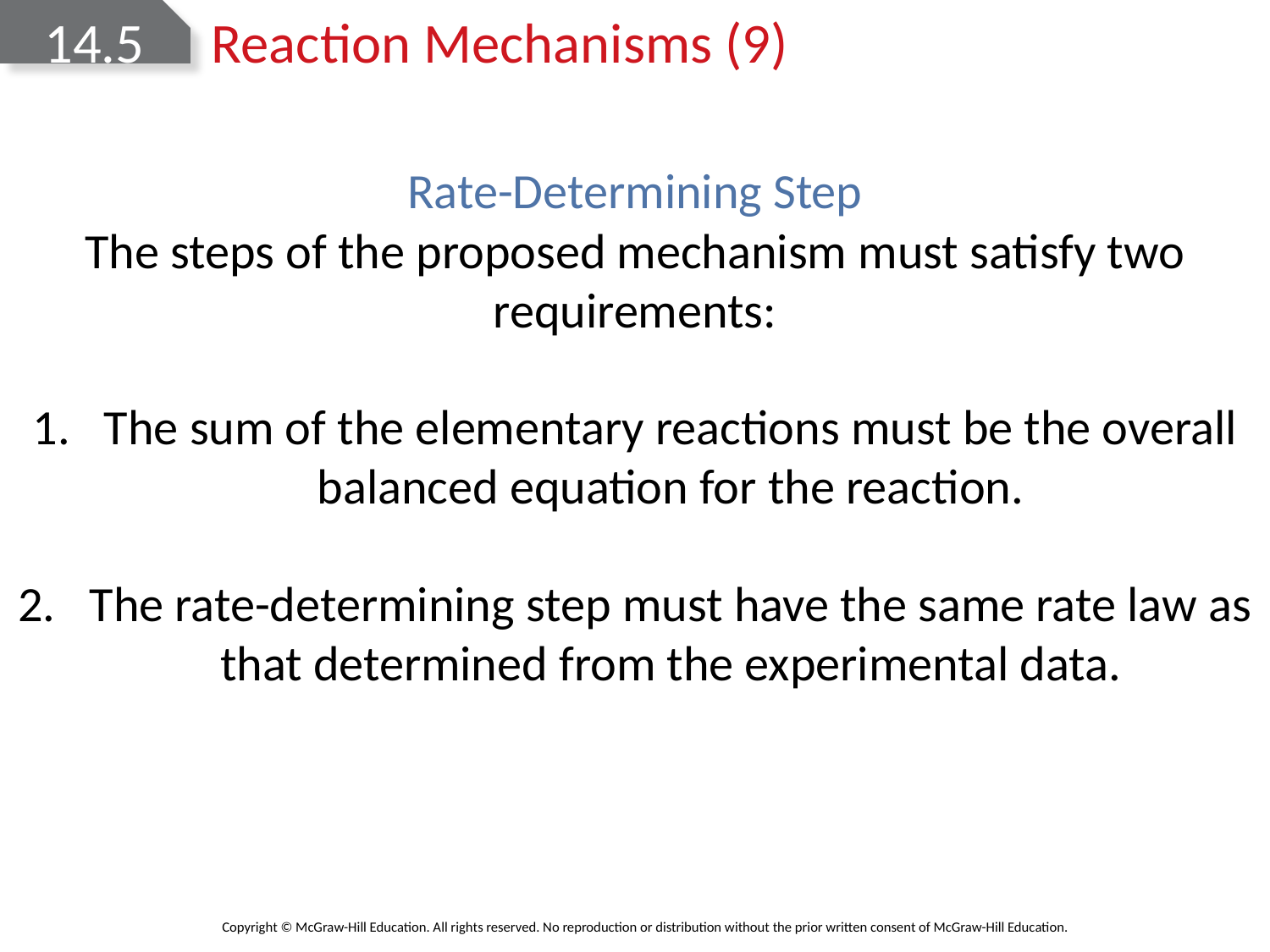

# 14.5 Reaction Mechanisms (9)
Rate-Determining Step
The steps of the proposed mechanism must satisfy two requirements:
The sum of the elementary reactions must be the overall balanced equation for the reaction.
The rate-determining step must have the same rate law as that determined from the experimental data.